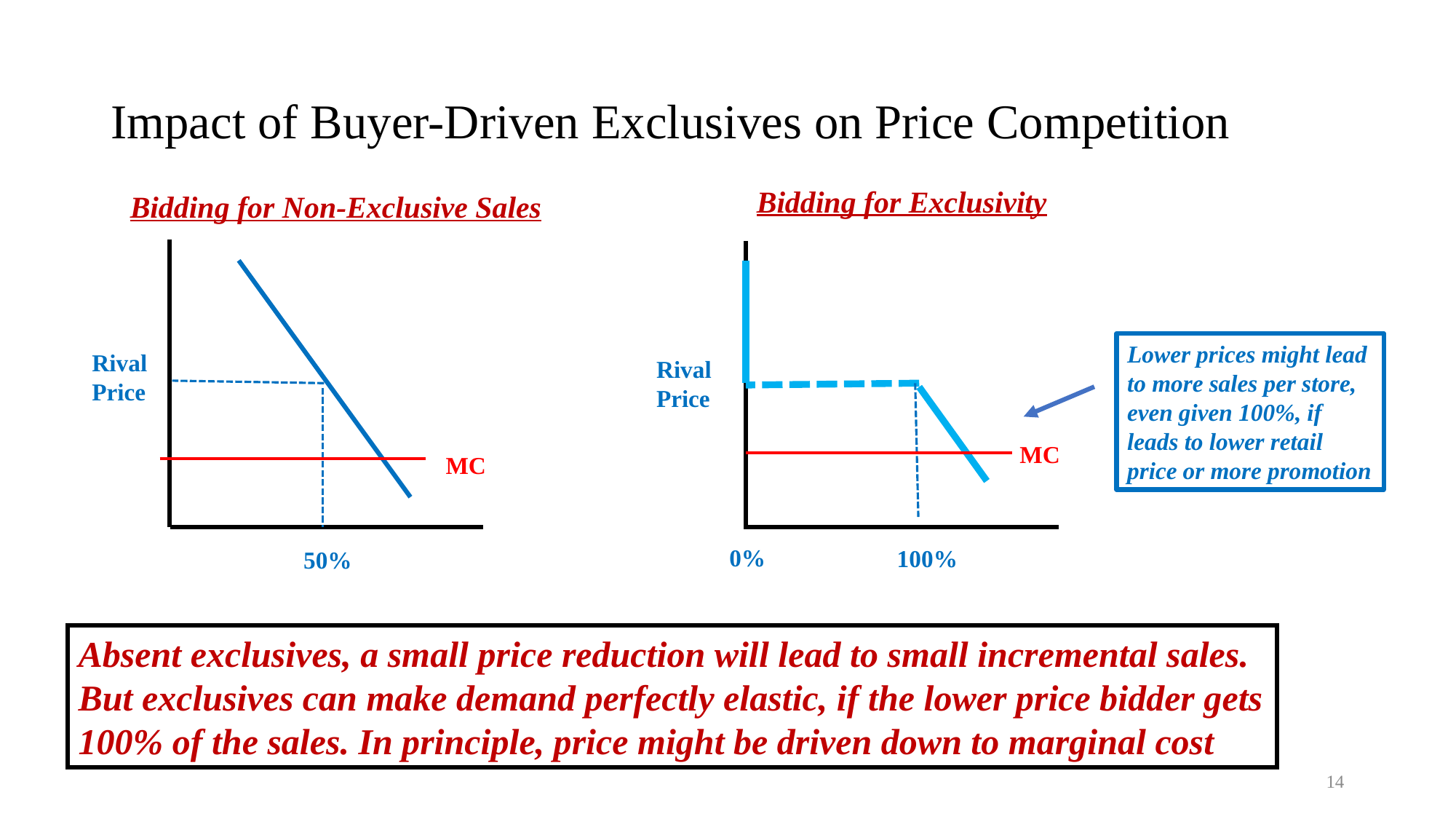

# Impact of Buyer-Driven Exclusives on Price Competition
Bidding for Exclusivity
Bidding for Non-Exclusive Sales

Lower prices might lead to more sales per store, even given 100%, if leads to lower retail price or more promotion
Rival
Price
Rival
Price
MC
MC
0%
100%
50%
Absent exclusives, a small price reduction will lead to small incremental sales. But exclusives can make demand perfectly elastic, if the lower price bidder gets 100% of the sales. In principle, price might be driven down to marginal cost
14